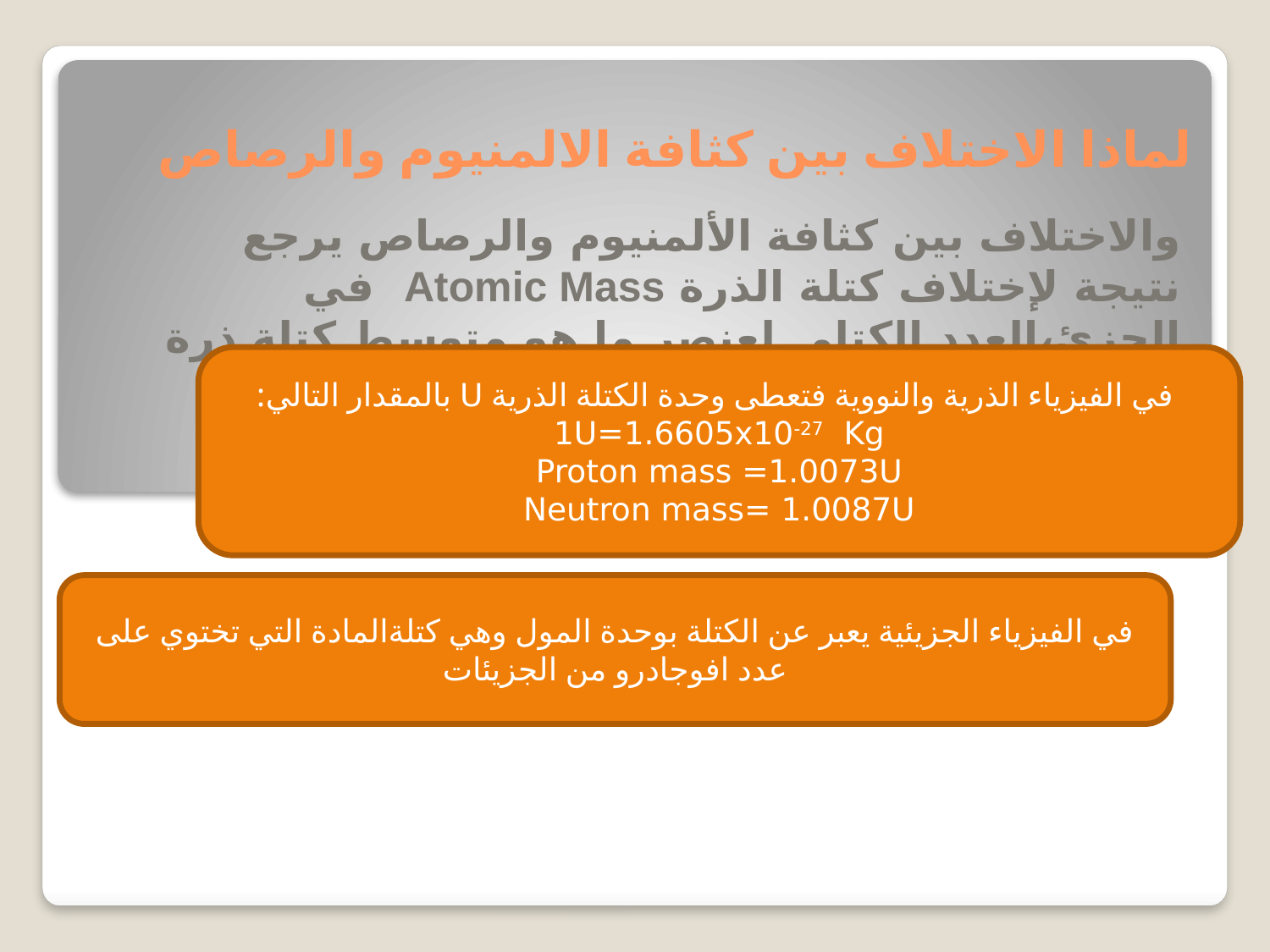

# لماذا الاختلاف بين كثافة الالمنيوم والرصاص
والاختلاف بين كثافة الألمنيوم والرصاص يرجع نتيجة لإختلاف كتلة الذرة Atomic Mass  في الجزئ،العدد الكتلي لعنصر ما هو متوسط كتلة ذرة في عينة من العنصر والتي تحتوي على جميع نظائر العنصر.
 في الفيزياء الذرية والنووية فتعطى وحدة الكتلة الذرية U بالمقدار التالي:
1U=1.6605x10-27  Kg
Proton mass =1.0073U
Neutron mass= 1.0087U
في الفيزياء الجزيئية يعبر عن الكتلة بوحدة المول وهي كتلةالمادة التي تختوي على عدد افوجادرو من الجزيئات